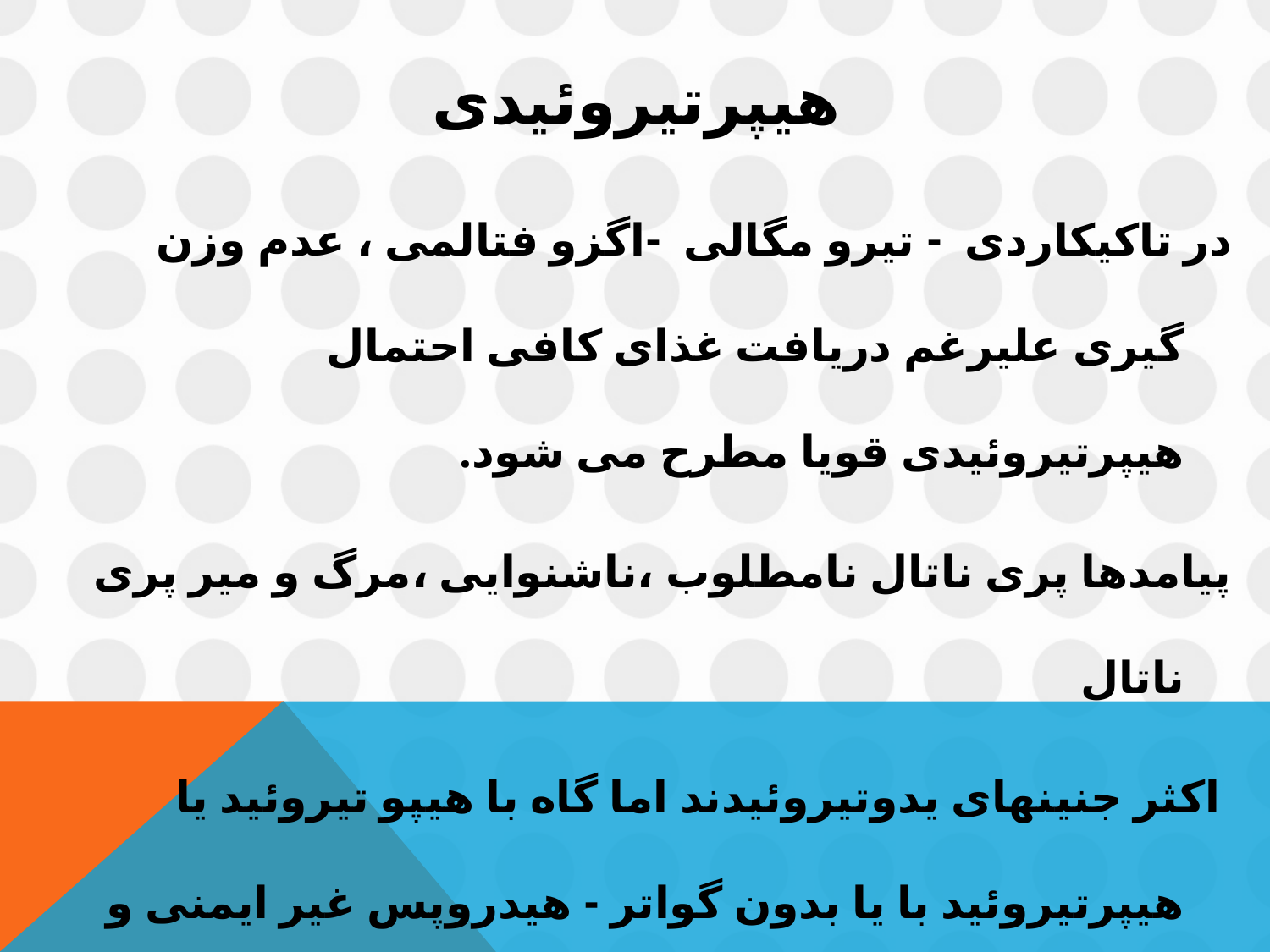

# هیپرتیروئیدی
در تاکیکاردی  - تیرو مگالی  -اگزو فتالمی ، عدم وزن گیری علیرغم دریافت غذای کافی احتمال هیپرتیروئیدی قویا مطرح می شود.
پیامدها پری ناتال نامطلوب ،ناشنوایی ،مرگ و میر پری ناتال
 اکثر جنینهای یدوتیروئیدند اما گاه با هیپو تیروئید یا هیپرتیروئید با یا بدون گواتر - هیدروپس غیر ایمنی و تاکی کاردی